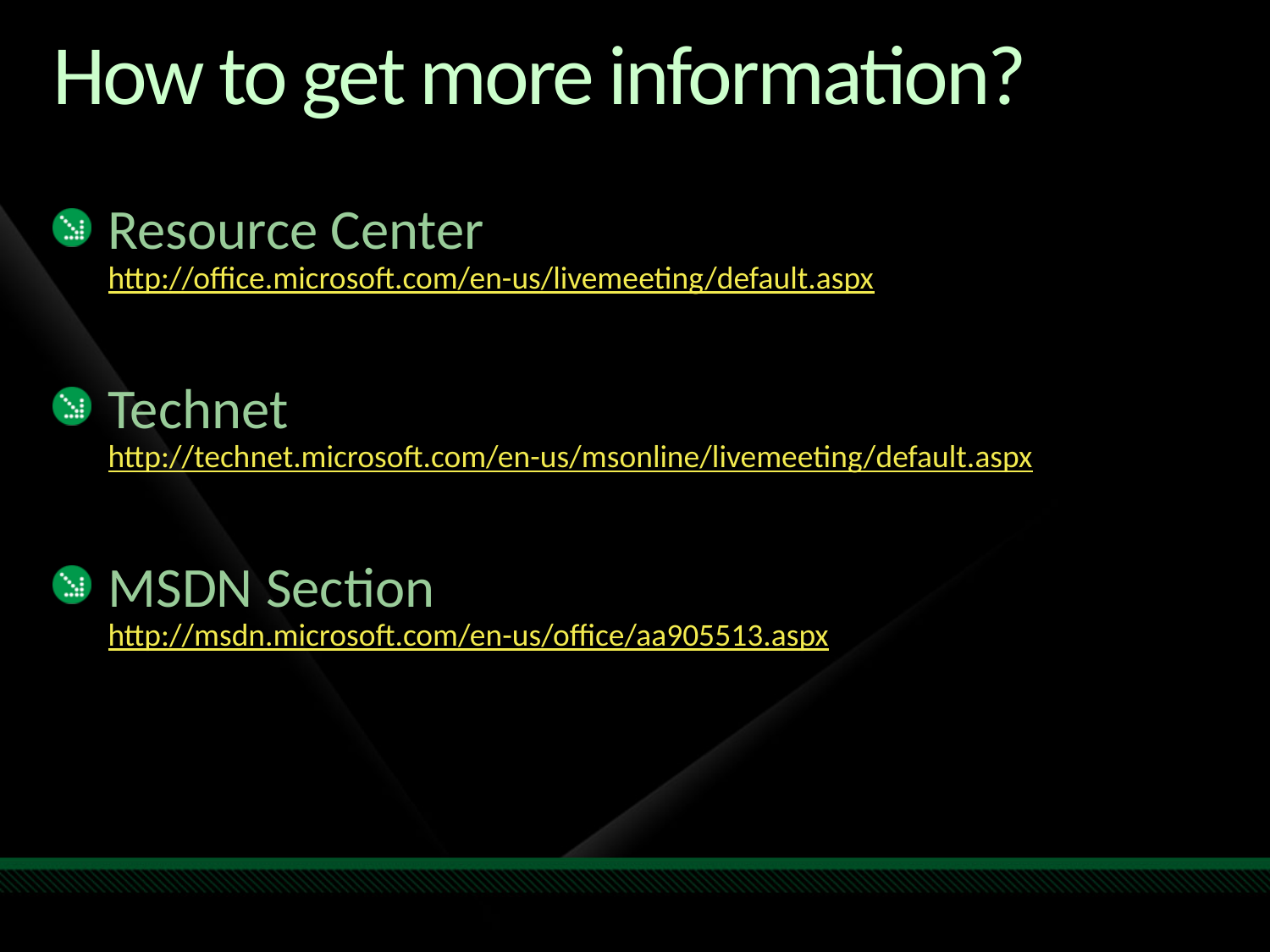

# How to get more information?
Resource Center
http://office.microsoft.com/en-us/livemeeting/default.aspx

Technet
http://technet.microsoft.com/en-us/msonline/livemeeting/default.aspx

MSDN Section
http://msdn.microsoft.com/en-us/office/aa905513.aspx